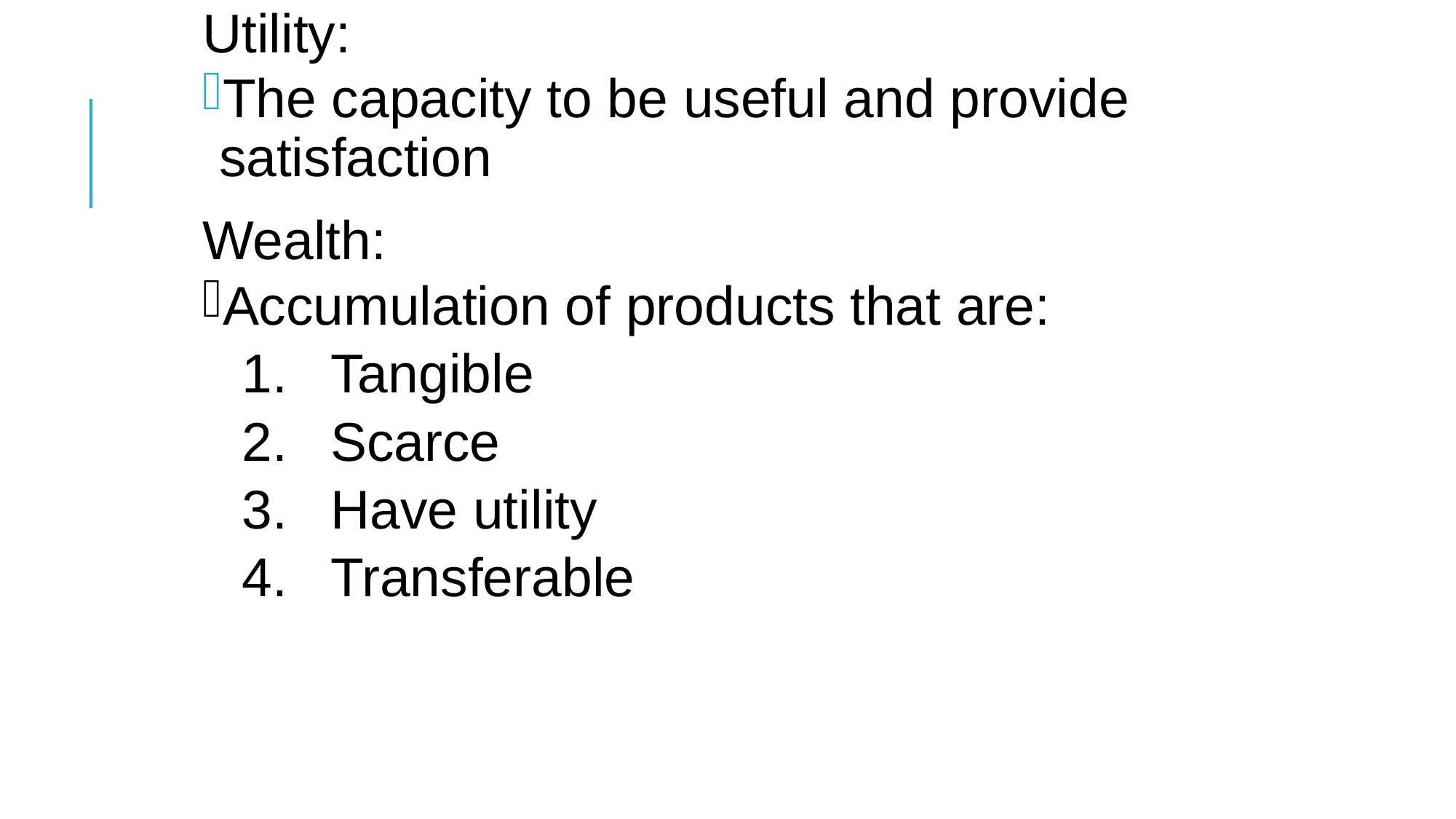

Utility:
The capacity to be useful and provide satisfaction
Wealth:
Accumulation of products that are:
Tangible
Scarce
Have utility
Transferable